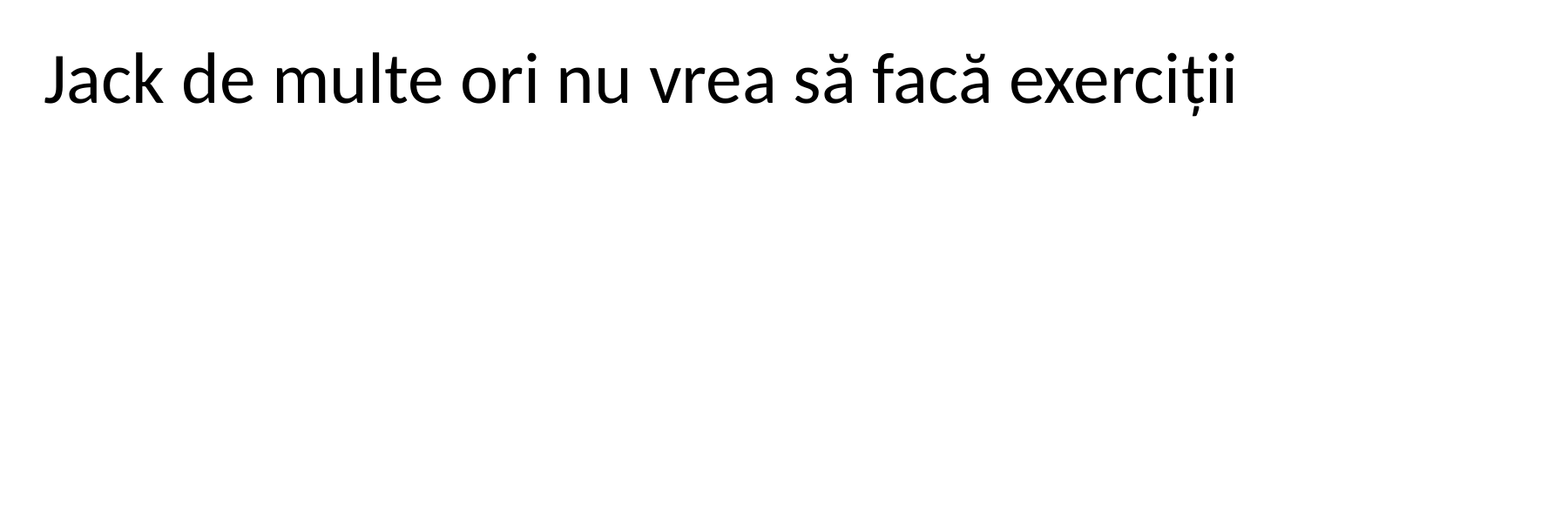

Jack de multe ori nu vrea să facă exerciții